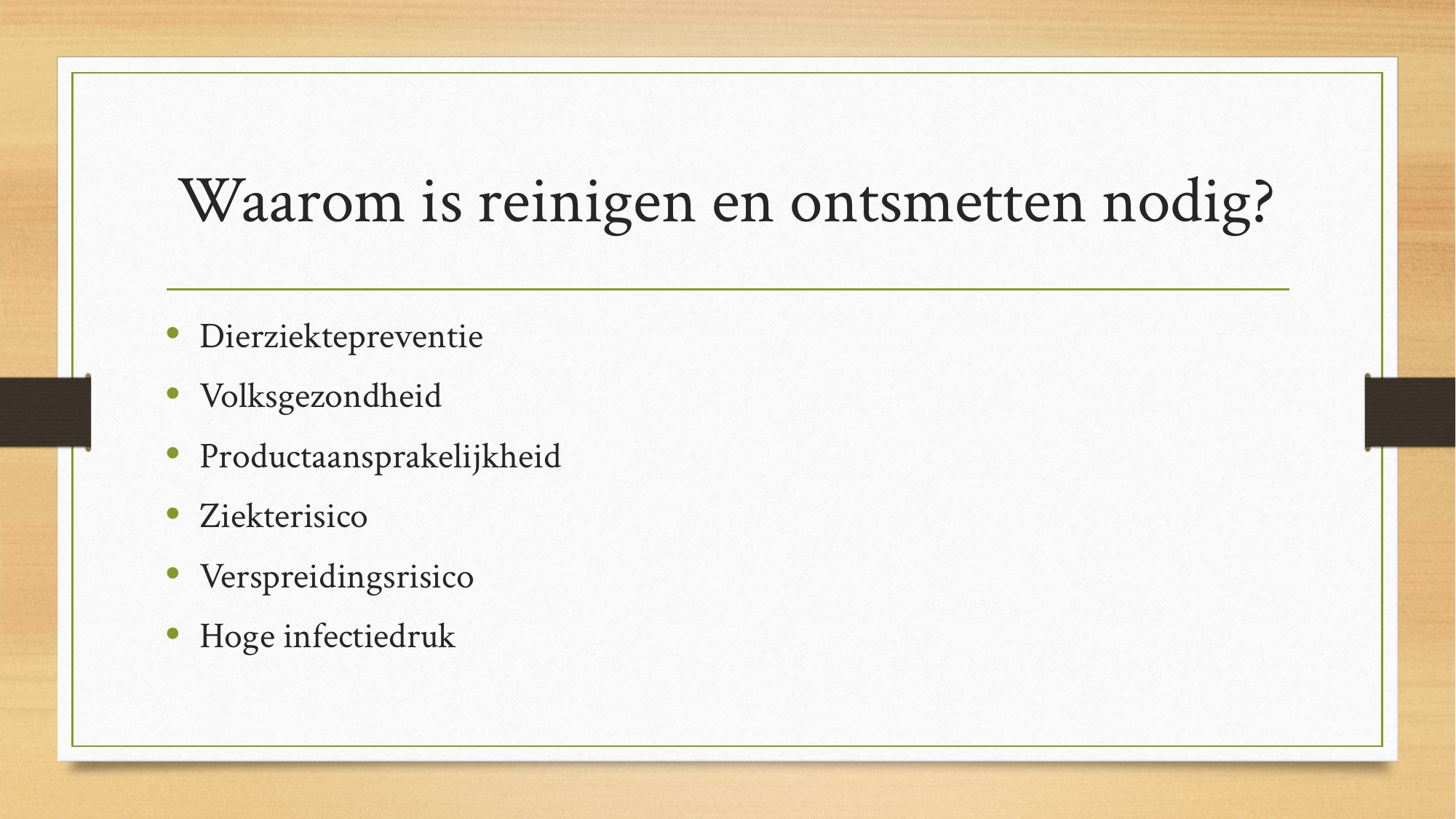

# Waarom is reinigen en ontsmetten nodig?
Dierziektepreventie
Volksgezondheid
Productaansprakelijkheid
Ziekterisico
Verspreidingsrisico
Hoge infectiedruk